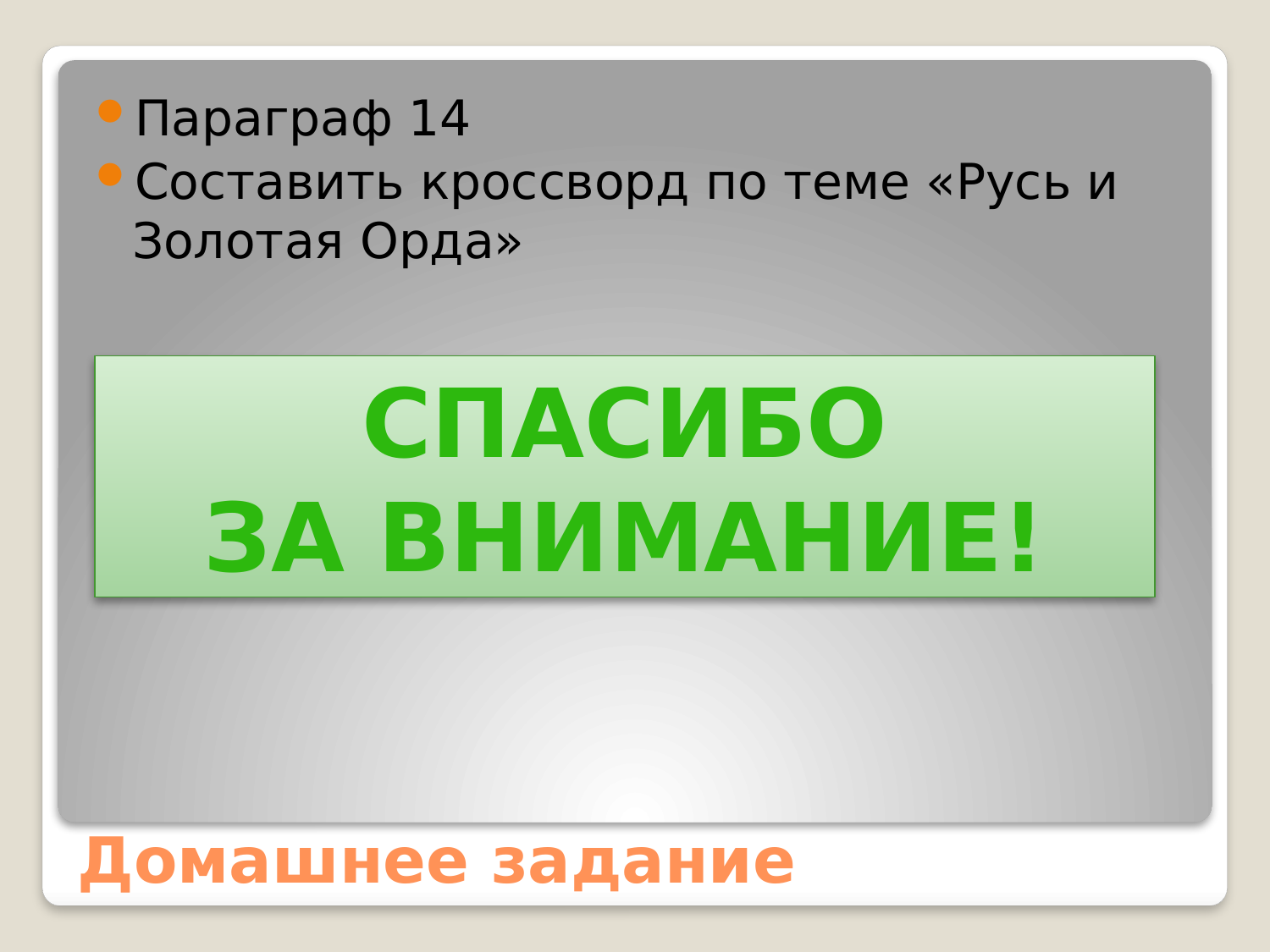

Параграф 14
Составить кроссворд по теме «Русь и Золотая Орда»
Спасибо
За внимание!
# Домашнее задание